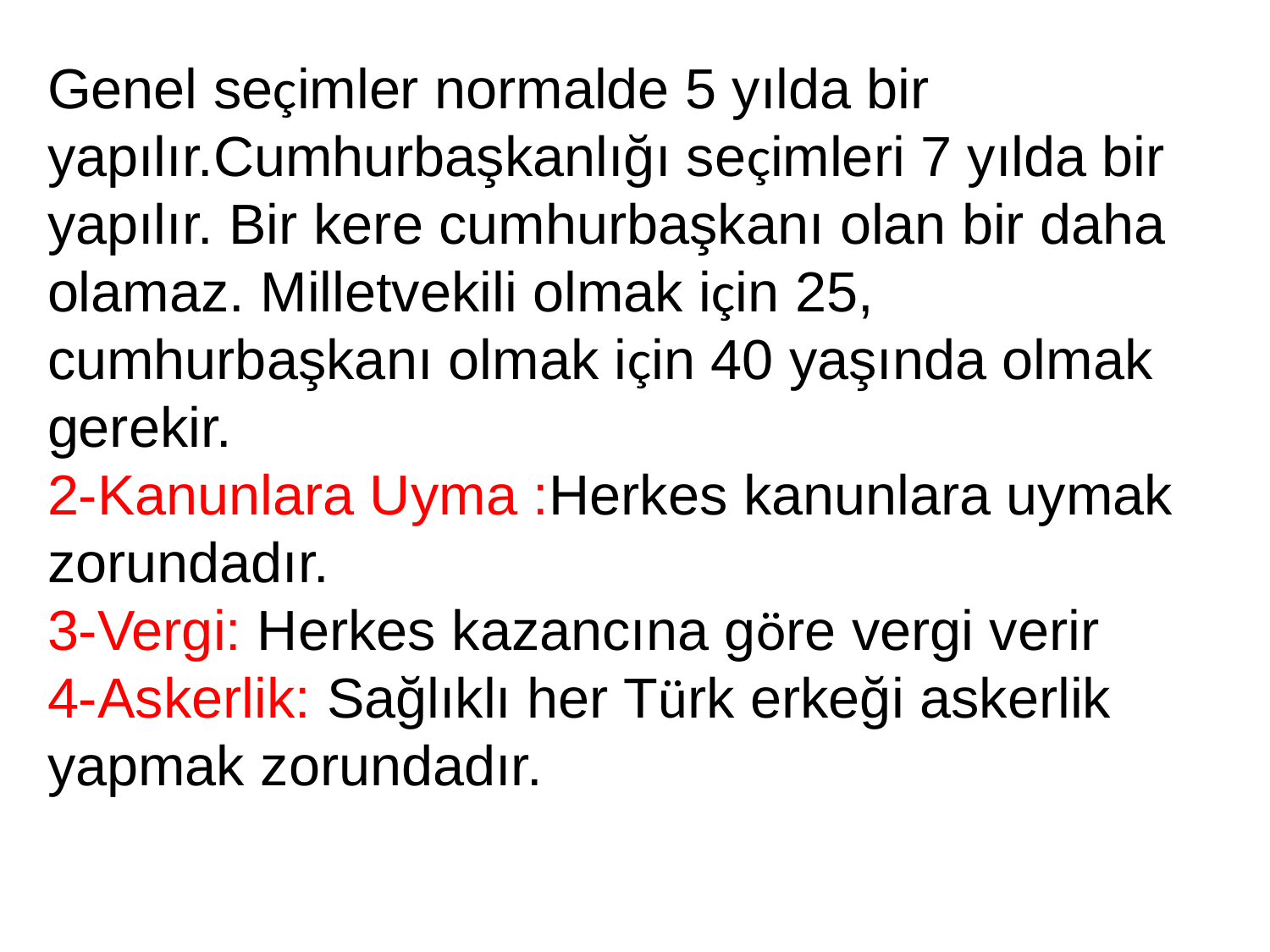

Genel seçimler normalde 5 yılda bir yapılır.Cumhurbaşkanlığı seçimleri 7 yılda bir yapılır. Bir kere cumhurbaşkanı olan bir daha olamaz. Milletvekili olmak için 25, cumhurbaşkanı olmak için 40 yaşında olmak gerekir.
2-Kanunlara Uyma :Herkes kanunlara uymak zorundadır.
3-Vergi: Herkes kazancına göre vergi verir
4-Askerlik: Sağlıklı her Türk erkeği askerlik yapmak zorundadır.